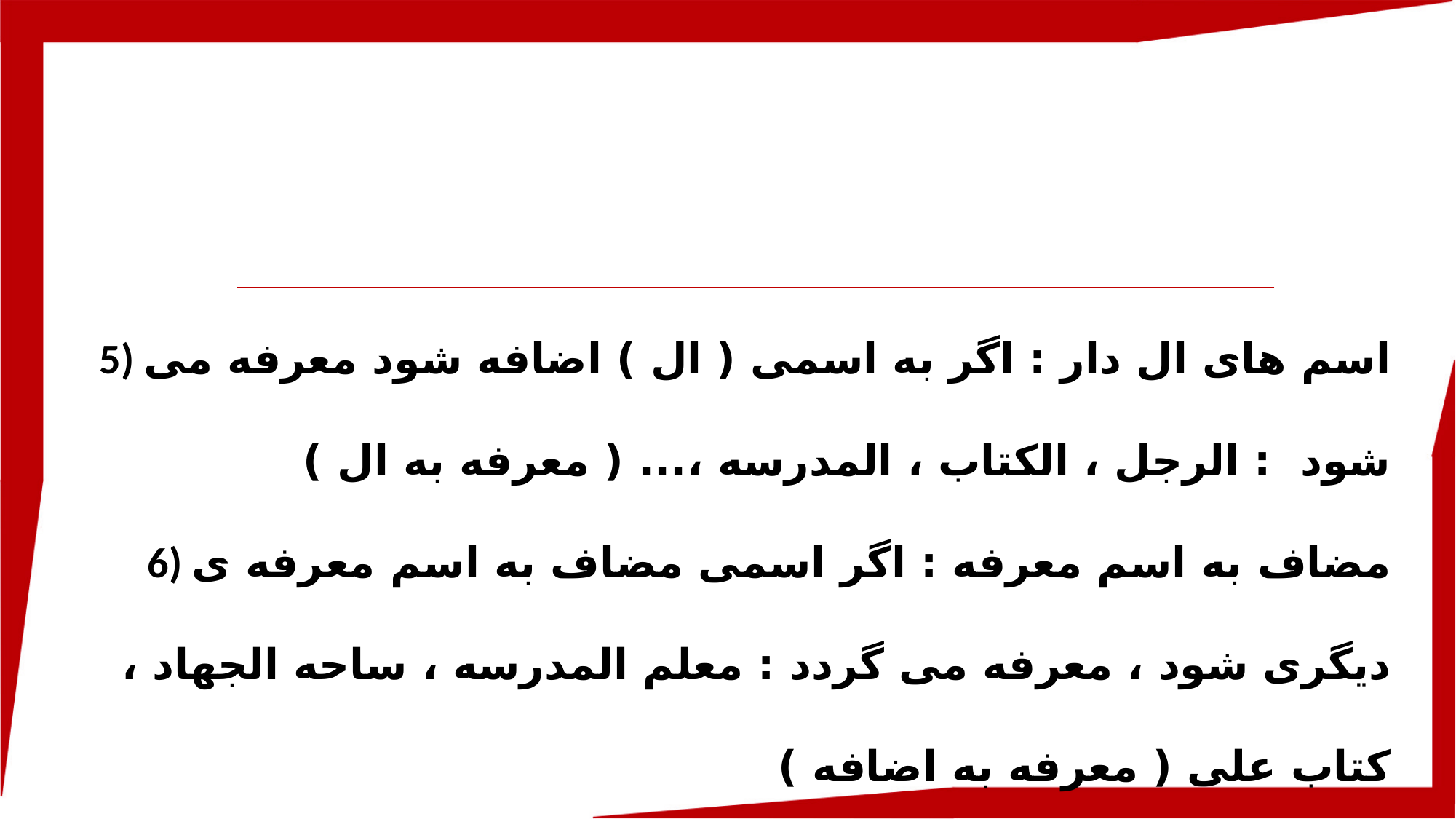

5) اسم های ال دار : اگر به اسمی ( ال ) اضافه شود معرفه می شود  : الرجل ، الکتاب ، المدرسه ،... ( معرفه به ال )
6) مضاف به اسم معرفه : اگر اسمی مضاف به اسم معرفه ی دیگری شود ، معرفه می گردد : معلم المدرسه ، ساحه الجهاد ، کتاب علی ( معرفه به اضافه )